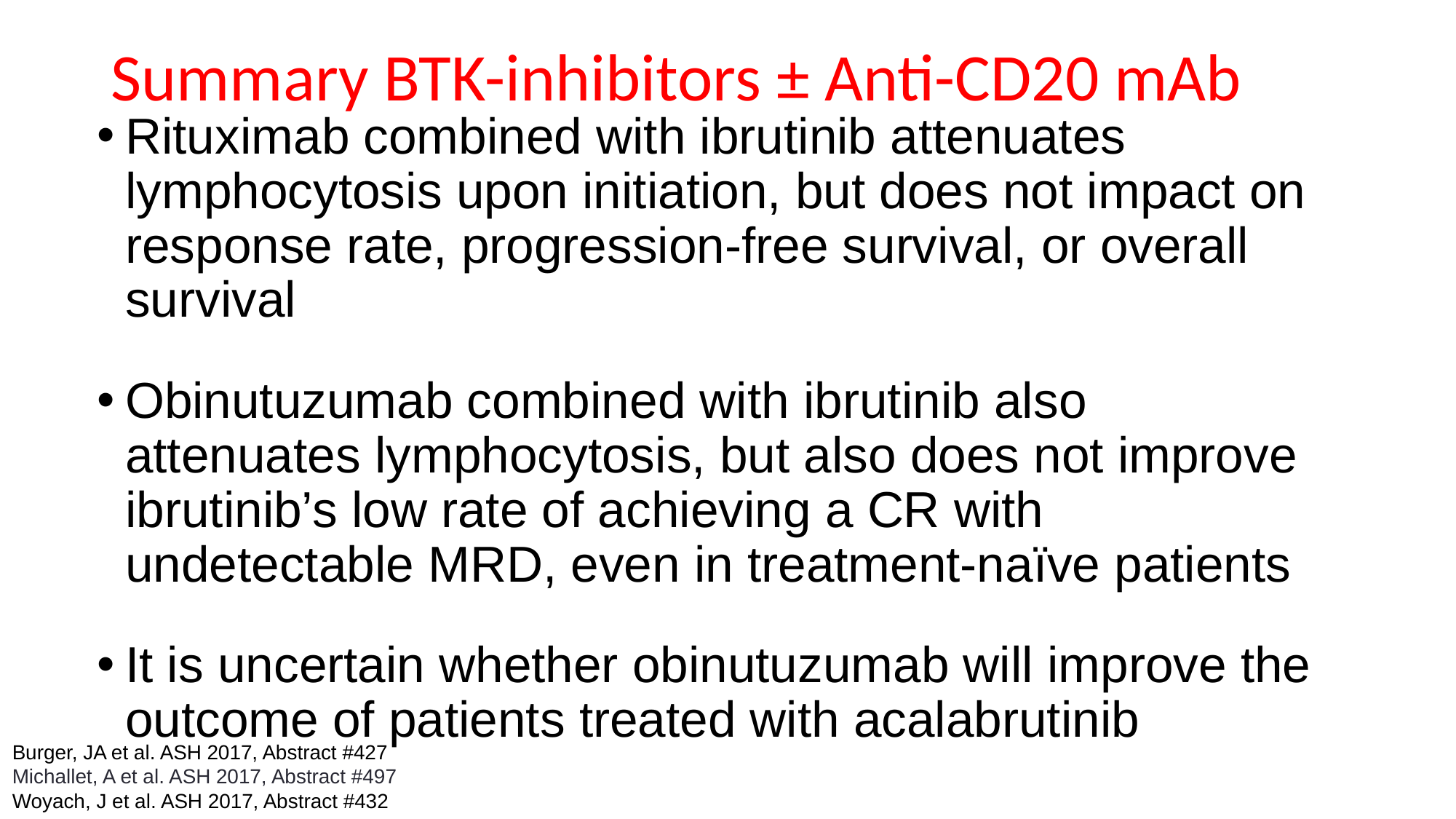

# Summary BTK-inhibitors ± Anti-CD20 mAb
Rituximab combined with ibrutinib attenuates lymphocytosis upon initiation, but does not impact on response rate, progression-free survival, or overall survival
Obinutuzumab combined with ibrutinib also attenuates lymphocytosis, but also does not improve ibrutinib’s low rate of achieving a CR with undetectable MRD, even in treatment-naïve patients
It is uncertain whether obinutuzumab will improve the outcome of patients treated with acalabrutinib

Burger, JA et al. ASH 2017, Abstract #427
Michallet, A et al. ASH 2017, Abstract #497
Woyach, J et al. ASH 2017, Abstract #432